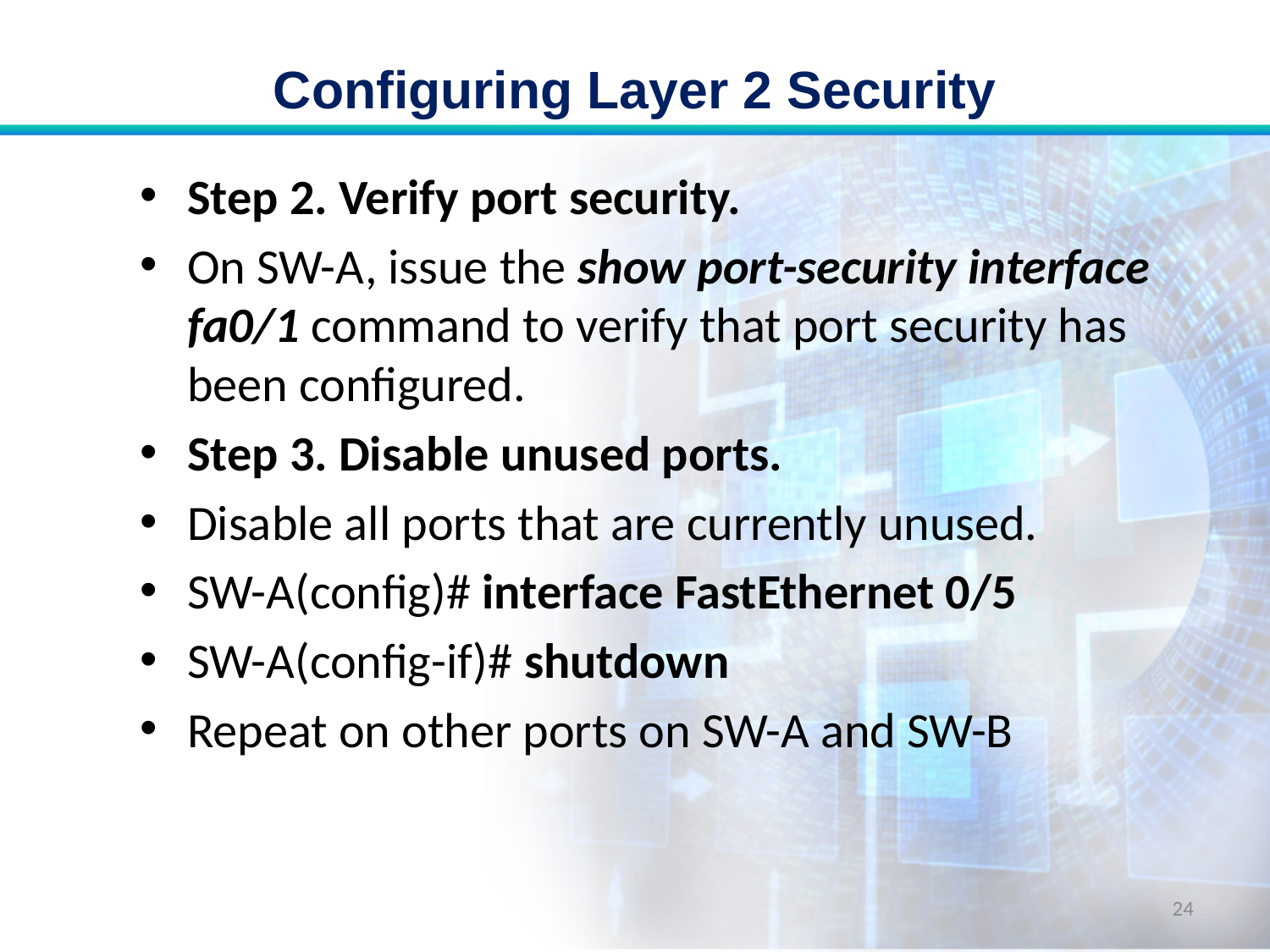

# Configuring Layer 2 Security
Step 2. Verify port security.
On SW-A, issue the show port-security interface fa0/1 command to verify that port security has been configured.
Step 3. Disable unused ports.
Disable all ports that are currently unused.
SW-A(config)# interface FastEthernet 0/5
SW-A(config-if)# shutdown
Repeat on other ports on SW-A and SW-B

24